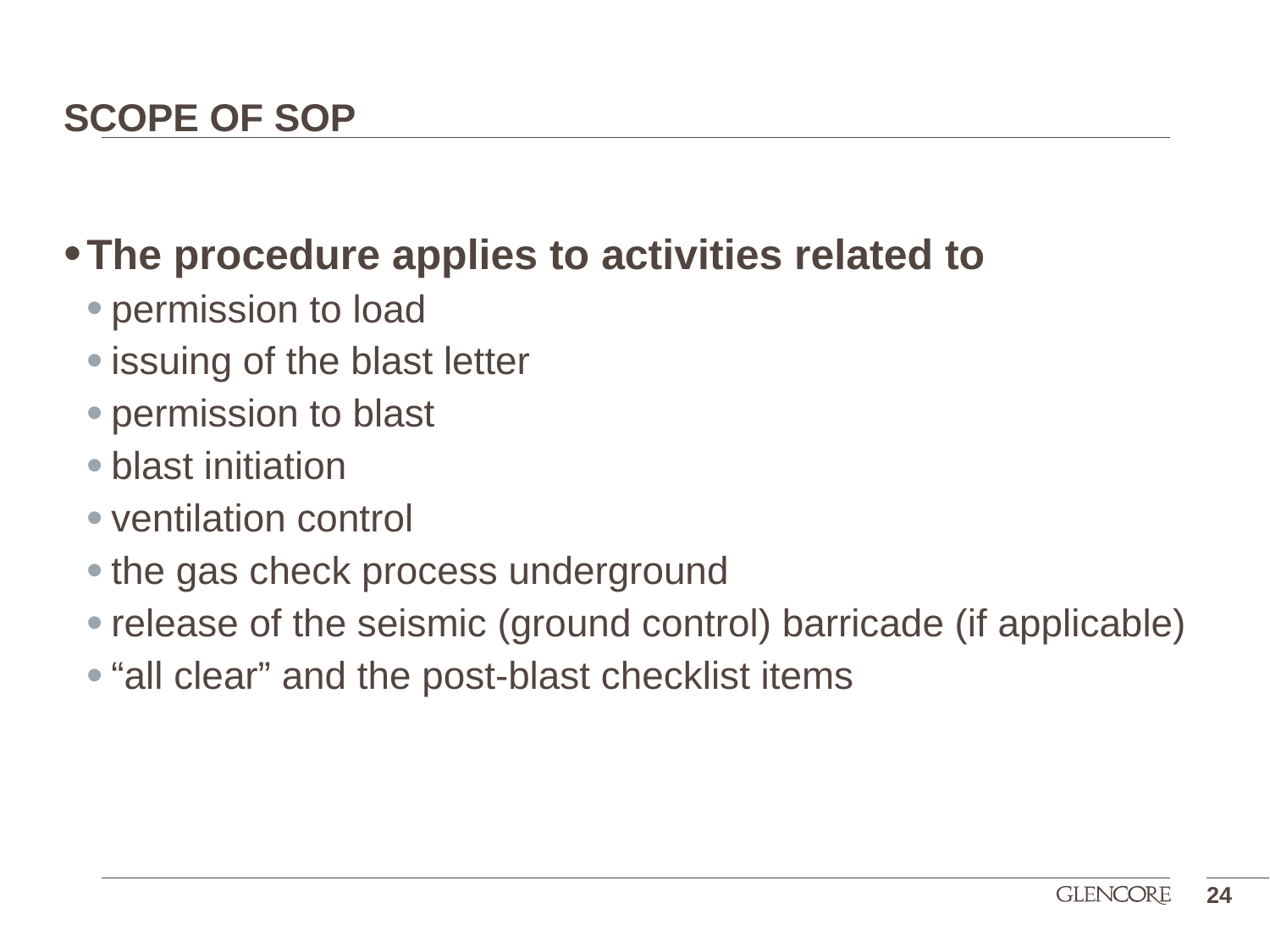

# SCOPE OF SOP
The procedure applies to activities related to
permission to load
issuing of the blast letter
permission to blast
blast initiation
ventilation control
the gas check process underground
release of the seismic (ground control) barricade (if applicable)
“all clear” and the post-blast checklist items

24